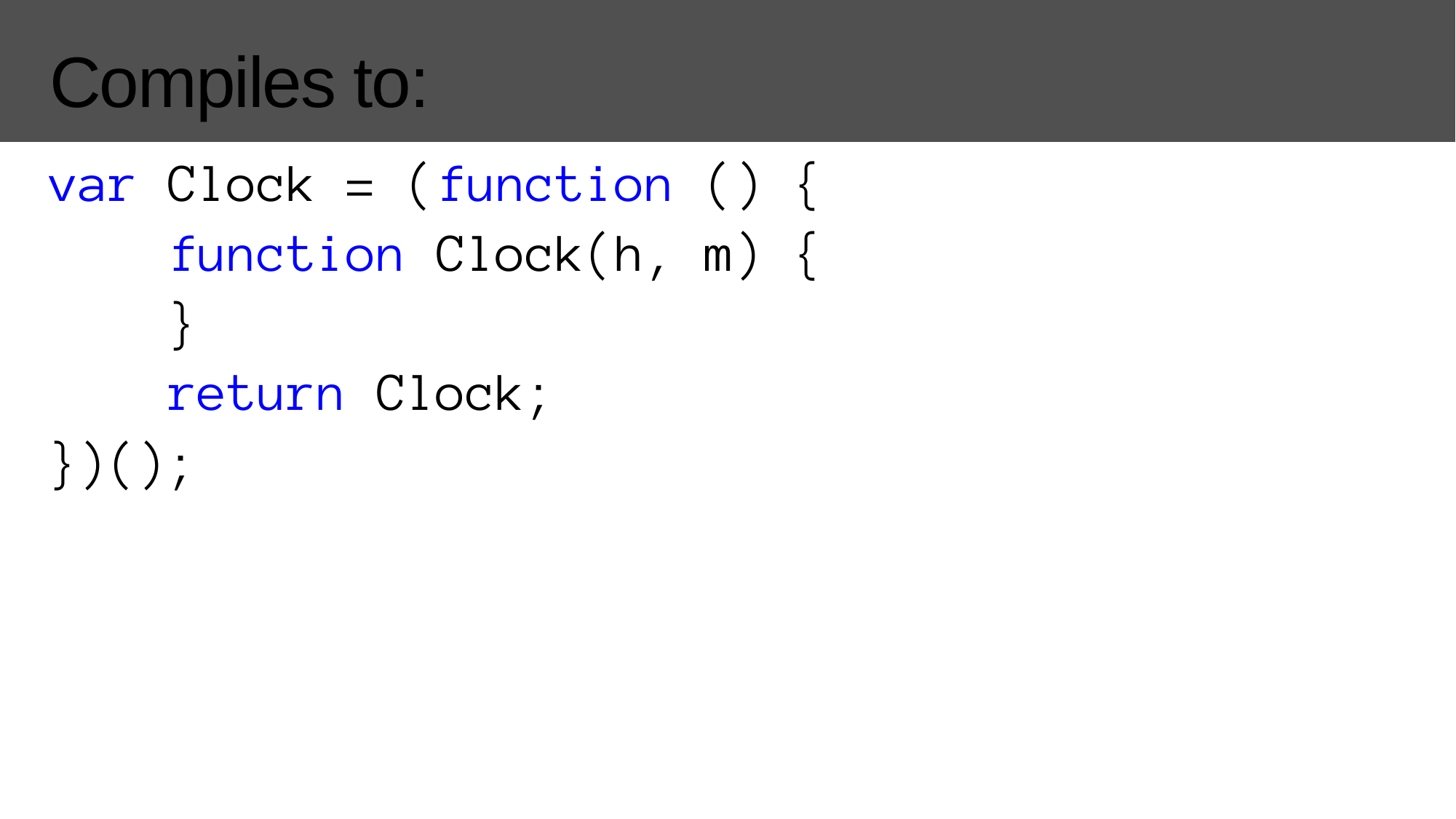

# Compiles to:
var Clock = (function () {
    function Clock(h, m) {
    }
    return Clock;
})();